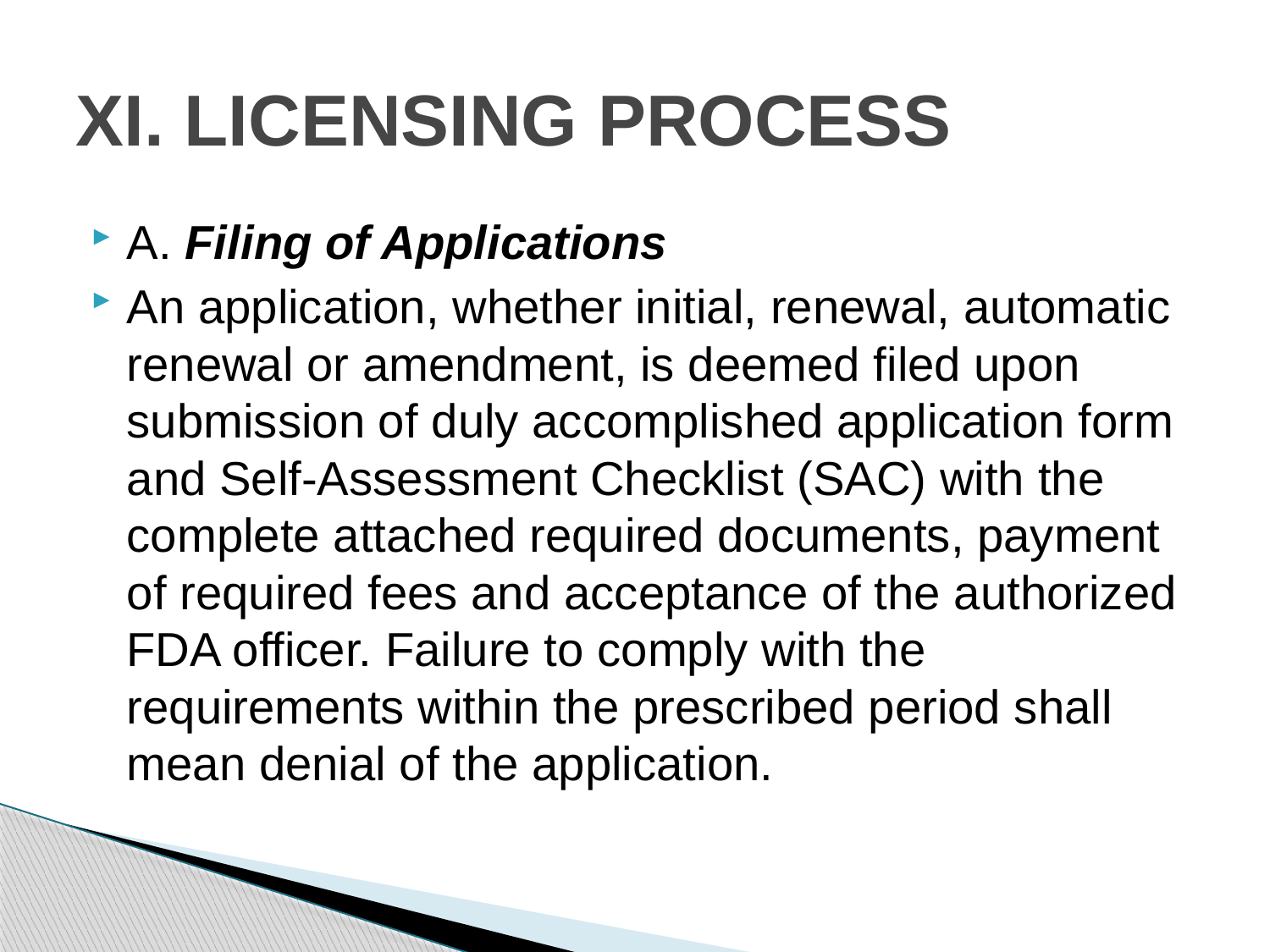

# XI. LICENSING PROCESS
A. Filing of Applications
An application, whether initial, renewal, automatic renewal or amendment, is deemed filed upon submission of duly accomplished application form and Self-Assessment Checklist (SAC) with the complete attached required documents, payment of required fees and acceptance of the authorized FDA officer. Failure to comply with the requirements within the prescribed period shall mean denial of the application.